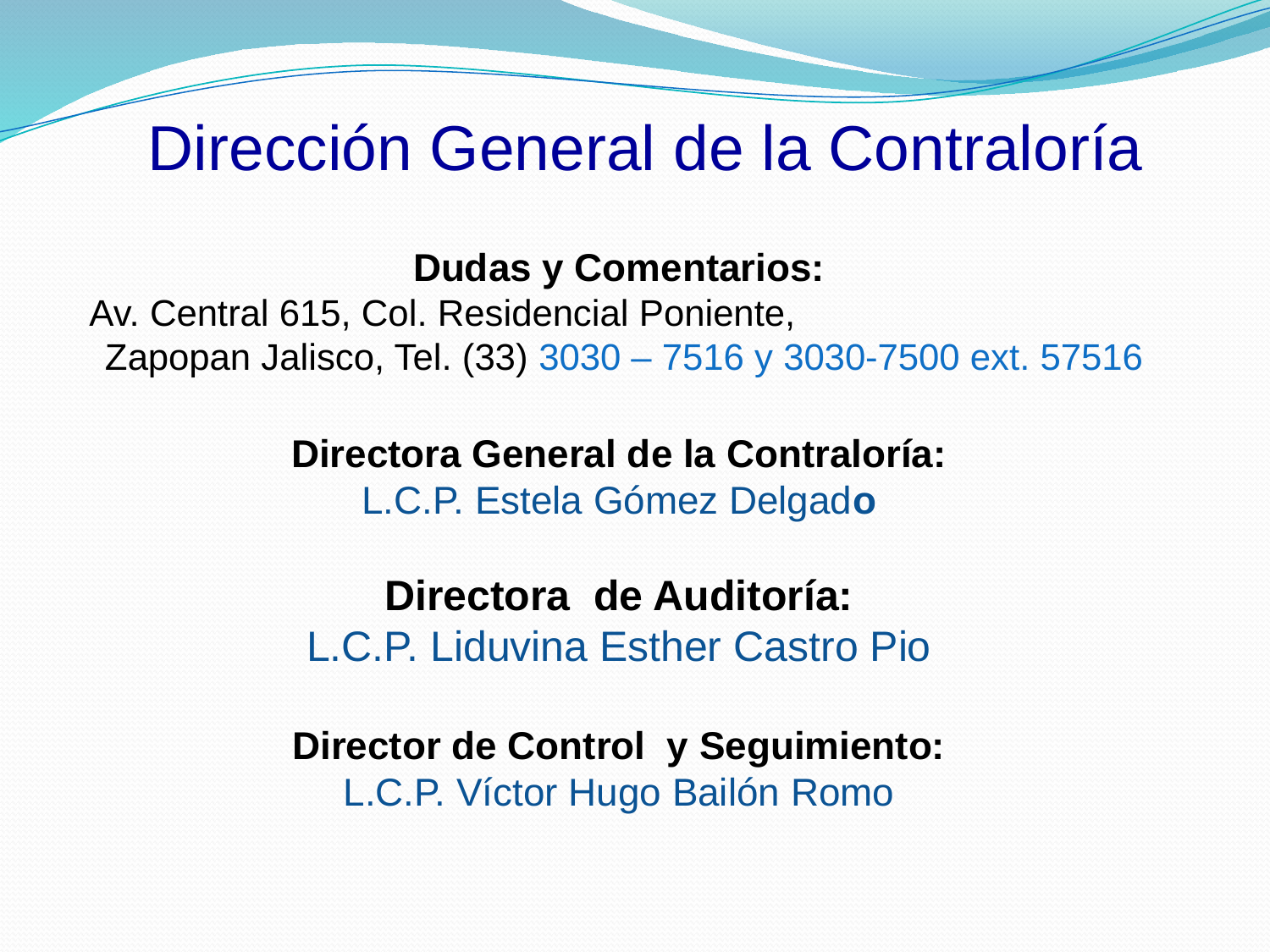

Dirección General de la Contraloría

Dudas y Comentarios:
Av. Central 615, Col. Residencial Poniente,                                    Zapopan Jalisco, Tel. (33) 3030 – 7516 y 3030-7500 ext. 57516

Directora General de la Contraloría:
L.C.P. Estela Gómez Delgado

Directora  de Auditoría:
L.C.P. Liduvina Esther Castro Pio

Director de Control  y Seguimiento:
L.C.P. Víctor Hugo Bailón Romo